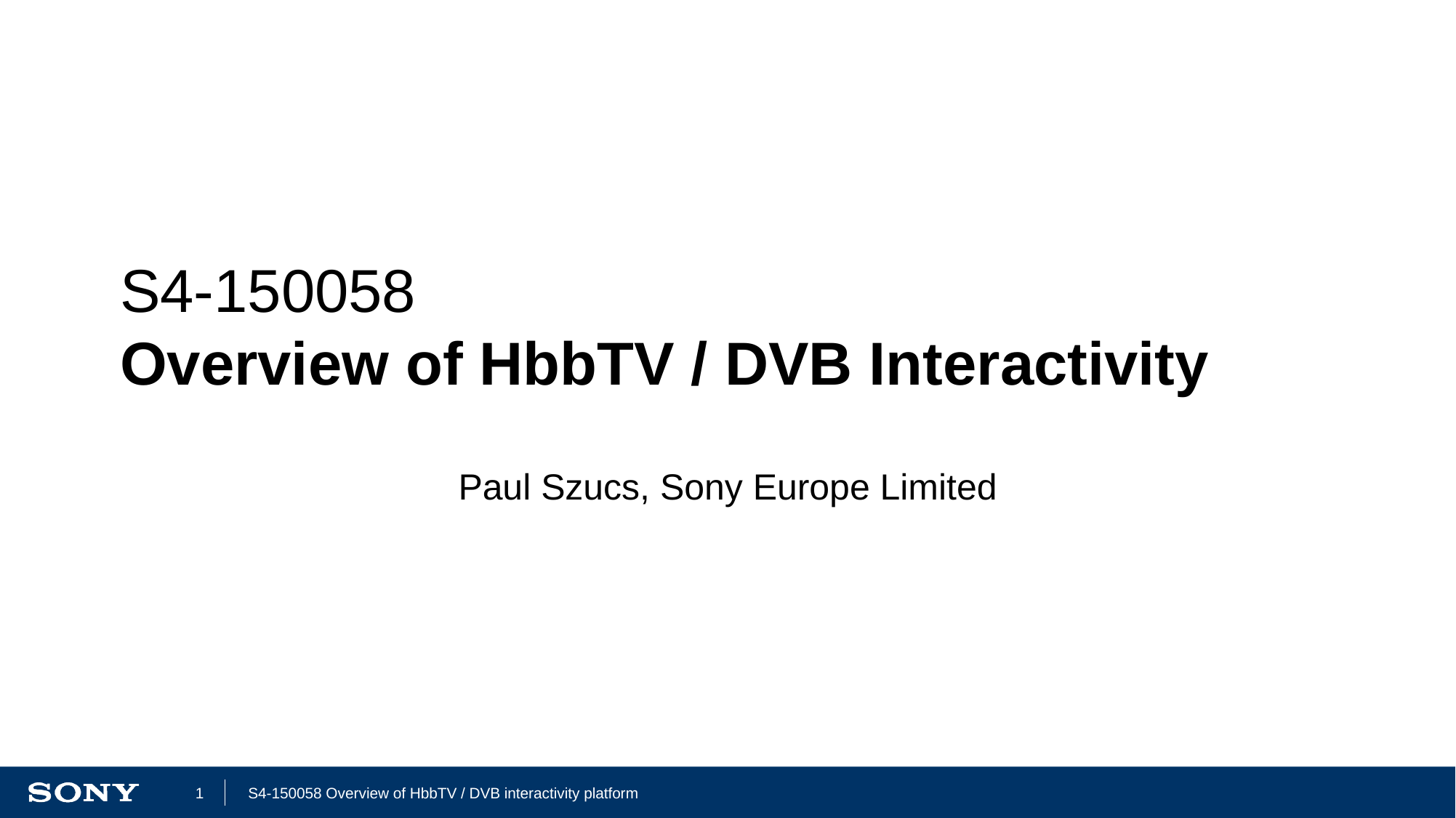

# S4-150058 Overview of HbbTV / DVB Interactivity
Paul Szucs, Sony Europe Limited